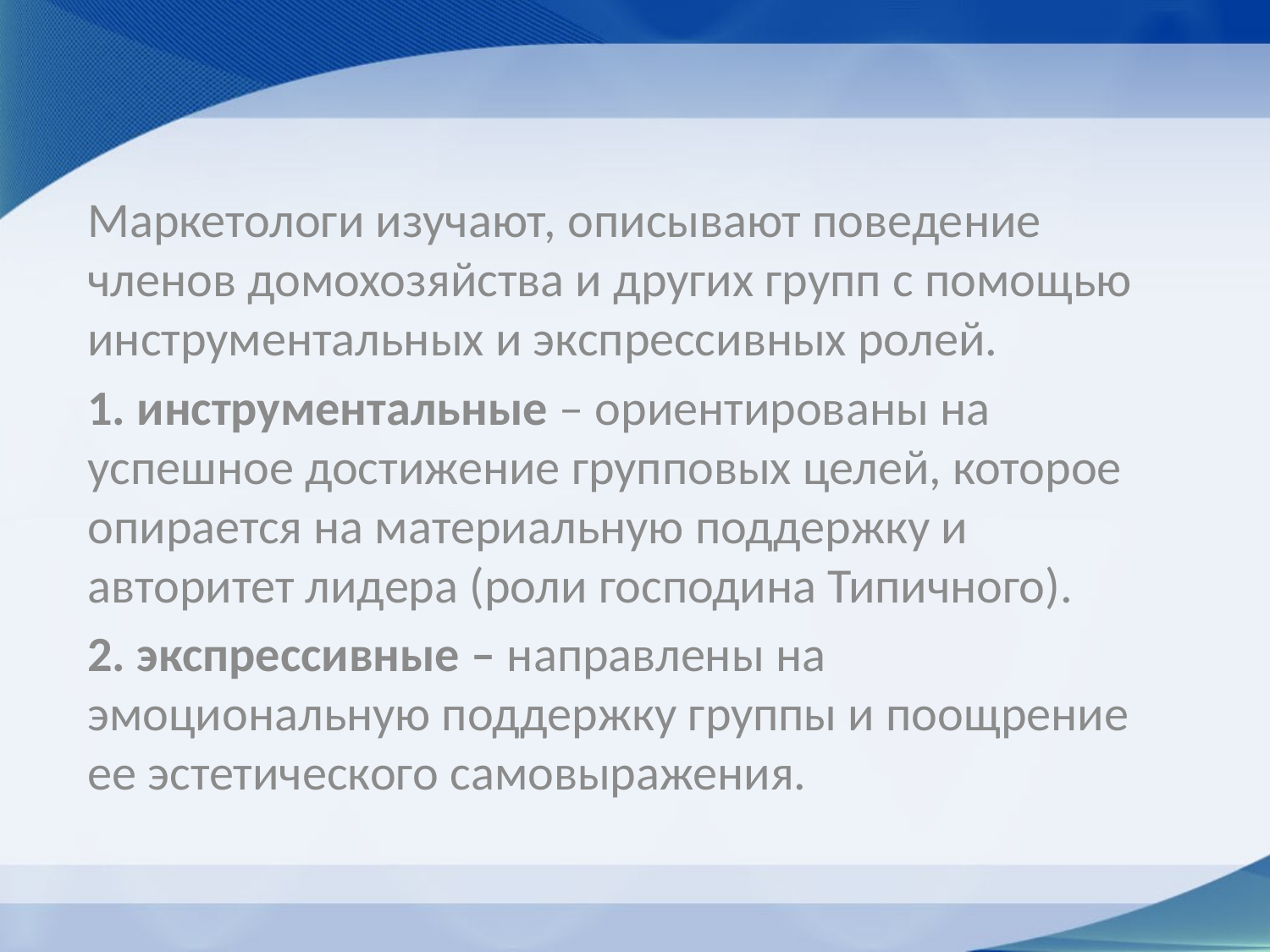

Маркетологи изучают, описывают поведение членов домохозяйства и других групп с помощью инструментальных и экспрессивных ролей.
1. инструментальные – ориентированы на успешное достижение групповых целей, которое опирается на материальную поддержку и авторитет лидера (роли господина Типичного).
2. экспрессивные – направлены на эмоциональную поддержку группы и поощрение ее эстетического самовыражения.